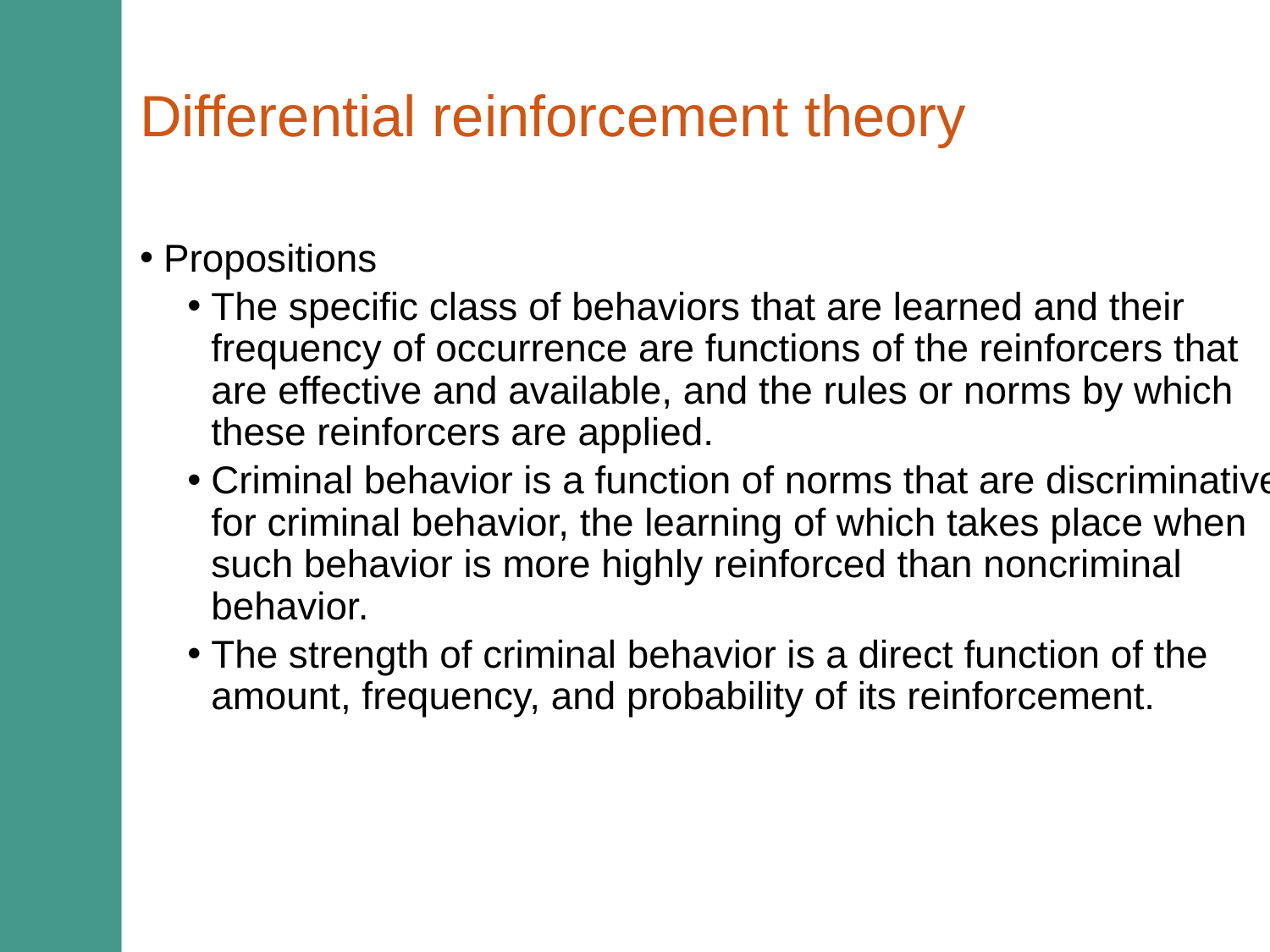

# Differential reinforcement theory
Propositions
The specific class of behaviors that are learned and their frequency of occurrence are functions of the reinforcers that are effective and available, and the rules or norms by which these reinforcers are applied.
Criminal behavior is a function of norms that are discriminative for criminal behavior, the learning of which takes place when such behavior is more highly reinforced than noncriminal behavior.
The strength of criminal behavior is a direct function of the amount, frequency, and probability of its reinforcement.